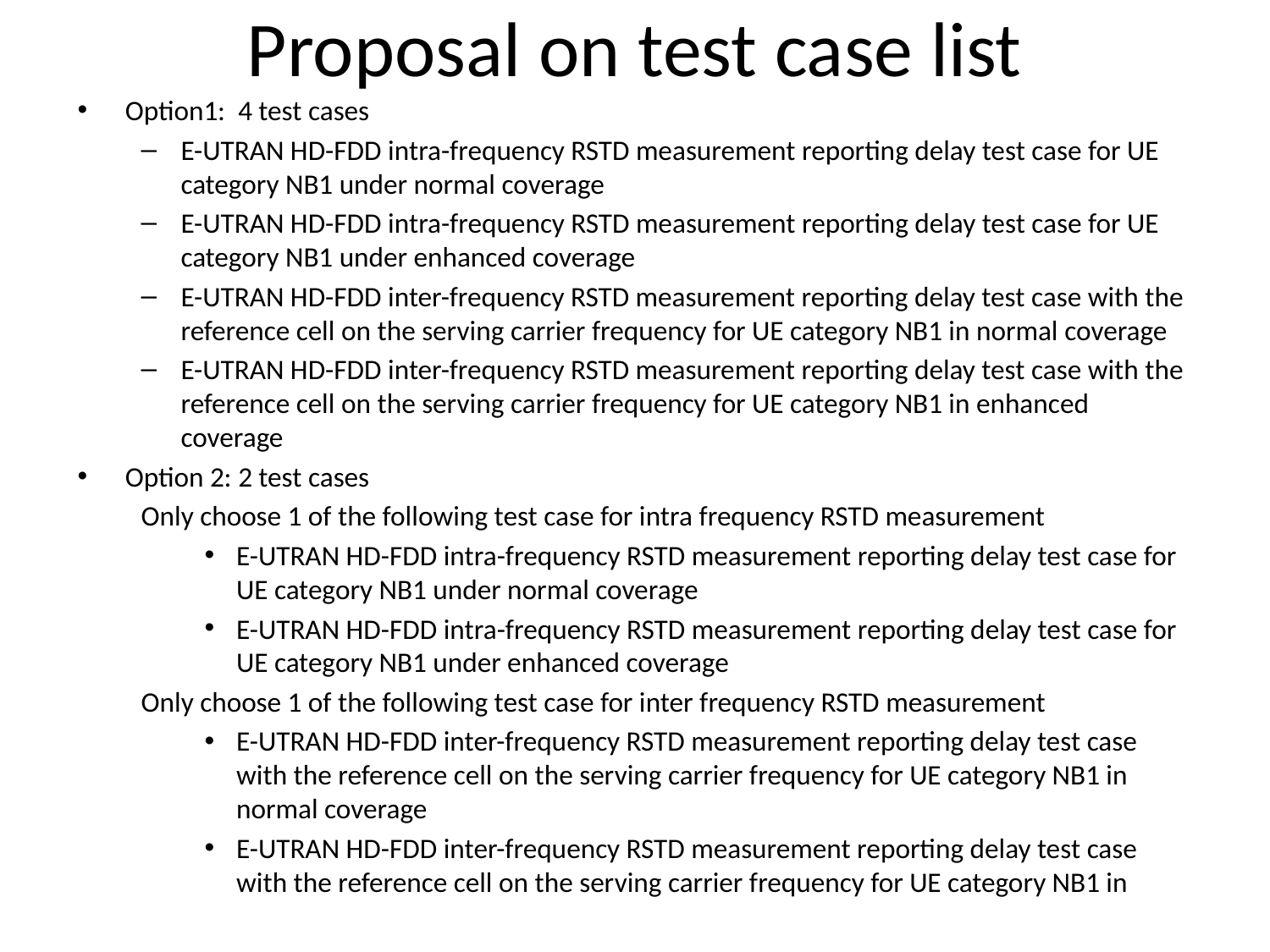

# Proposal on test case list
Option1:  4 test cases
E-UTRAN HD-FDD intra-frequency RSTD measurement reporting delay test case for UE category NB1 under normal coverage
E-UTRAN HD-FDD intra-frequency RSTD measurement reporting delay test case for UE category NB1 under enhanced coverage
E-UTRAN HD-FDD inter-frequency RSTD measurement reporting delay test case with the reference cell on the serving carrier frequency for UE category NB1 in normal coverage
E-UTRAN HD-FDD inter-frequency RSTD measurement reporting delay test case with the reference cell on the serving carrier frequency for UE category NB1 in enhanced coverage
Option 2: 2 test cases
Only choose 1 of the following test case for intra frequency RSTD measurement
E-UTRAN HD-FDD intra-frequency RSTD measurement reporting delay test case for UE category NB1 under normal coverage
E-UTRAN HD-FDD intra-frequency RSTD measurement reporting delay test case for UE category NB1 under enhanced coverage
Only choose 1 of the following test case for inter frequency RSTD measurement
E-UTRAN HD-FDD inter-frequency RSTD measurement reporting delay test case with the reference cell on the serving carrier frequency for UE category NB1 in normal coverage
E-UTRAN HD-FDD inter-frequency RSTD measurement reporting delay test case with the reference cell on the serving carrier frequency for UE category NB1 in